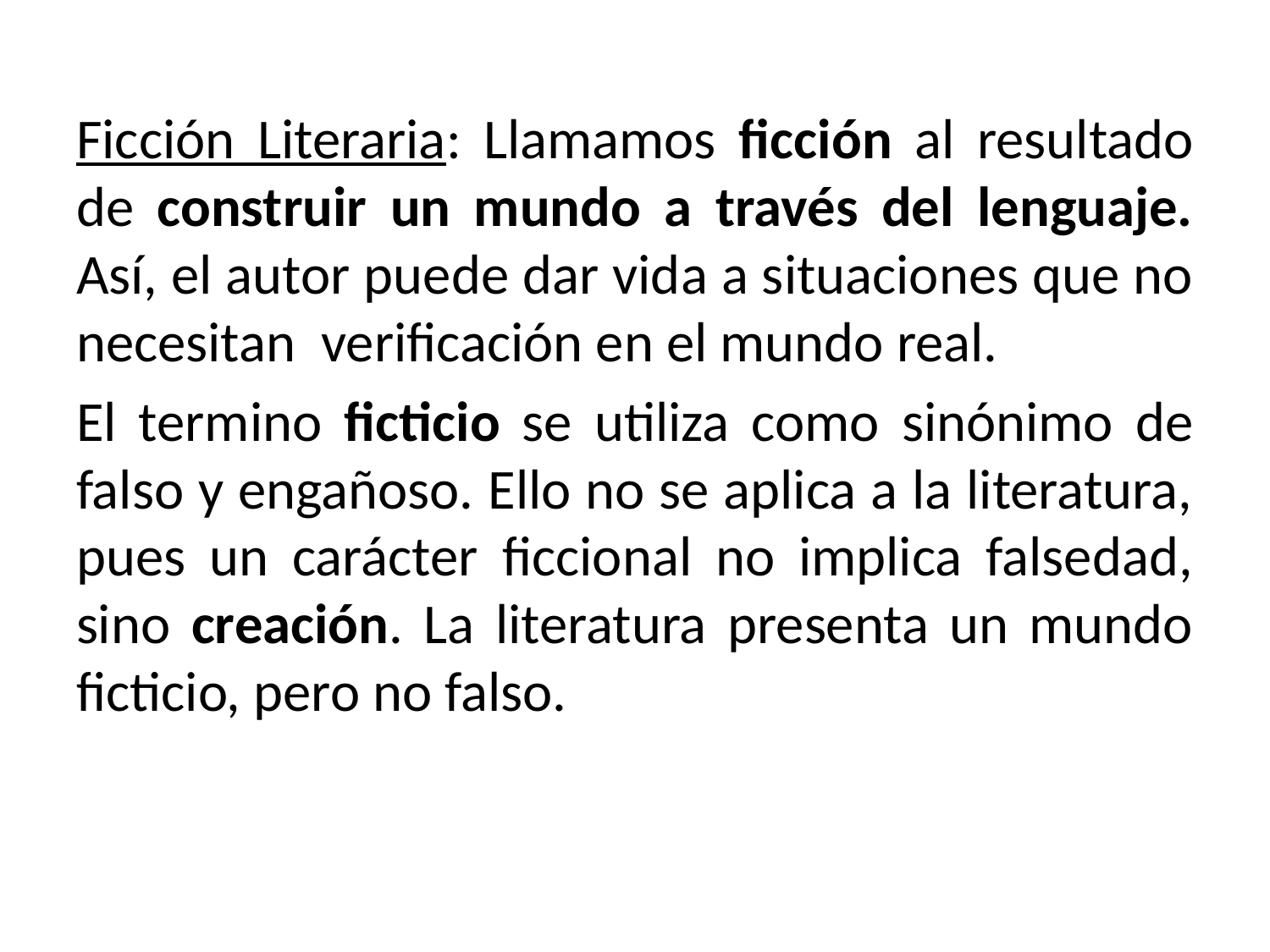

Ficción Literaria: Llamamos ficción al resultado de construir un mundo a través del lenguaje. Así, el autor puede dar vida a situaciones que no necesitan  verificación en el mundo real.
El termino ficticio se utiliza como sinónimo de falso y engañoso. Ello no se aplica a la literatura, pues un carácter ficcional no implica falsedad, sino creación. La literatura presenta un mundo ficticio, pero no falso.